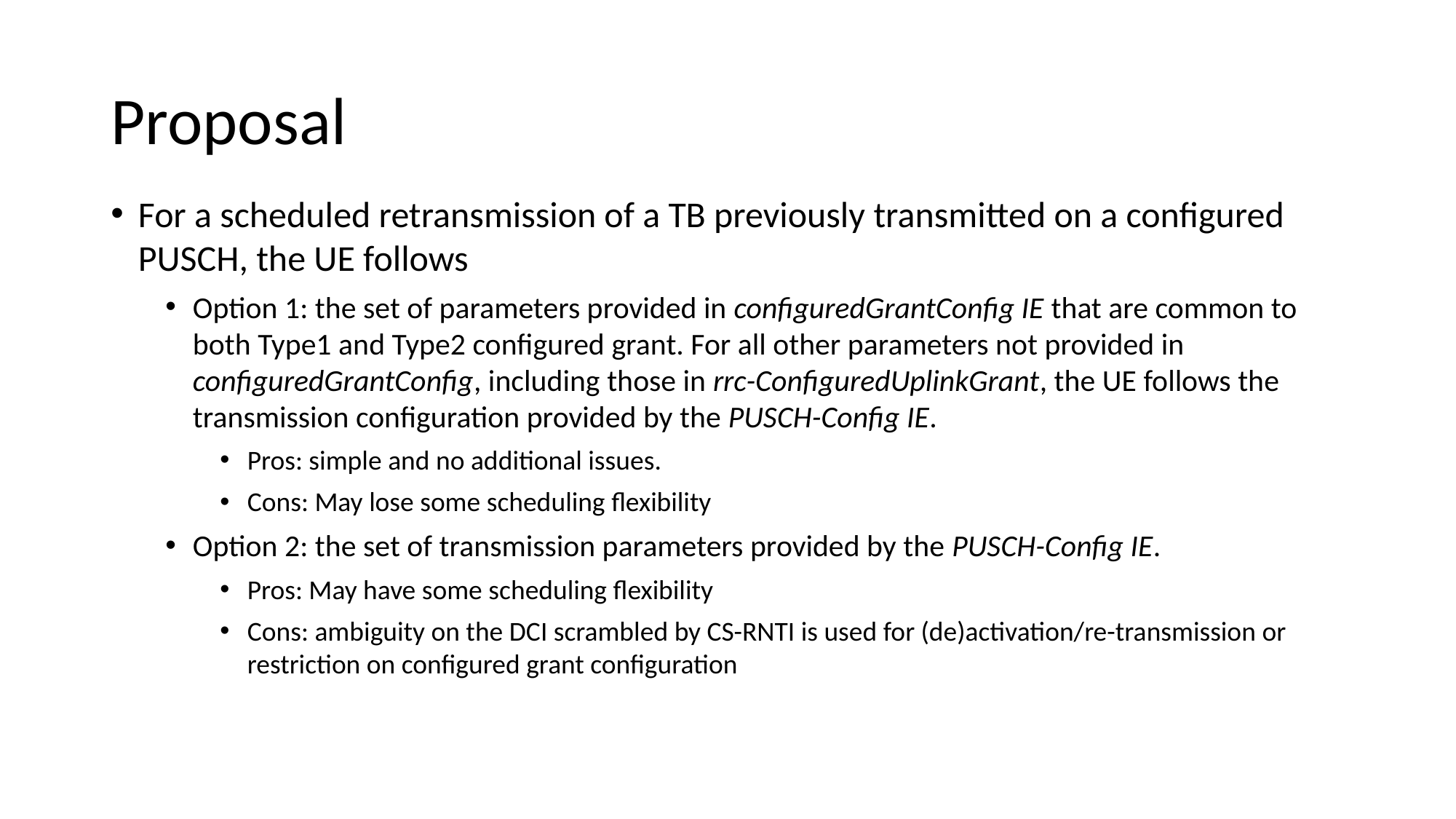

# Proposal
For a scheduled retransmission of a TB previously transmitted on a configured PUSCH, the UE follows
Option 1: the set of parameters provided in configuredGrantConfig IE that are common to both Type1 and Type2 configured grant. For all other parameters not provided in configuredGrantConfig, including those in rrc-ConfiguredUplinkGrant, the UE follows the transmission configuration provided by the PUSCH-Config IE.
Pros: simple and no additional issues.
Cons: May lose some scheduling flexibility
Option 2: the set of transmission parameters provided by the PUSCH-Config IE.
Pros: May have some scheduling flexibility
Cons: ambiguity on the DCI scrambled by CS-RNTI is used for (de)activation/re-transmission or restriction on configured grant configuration